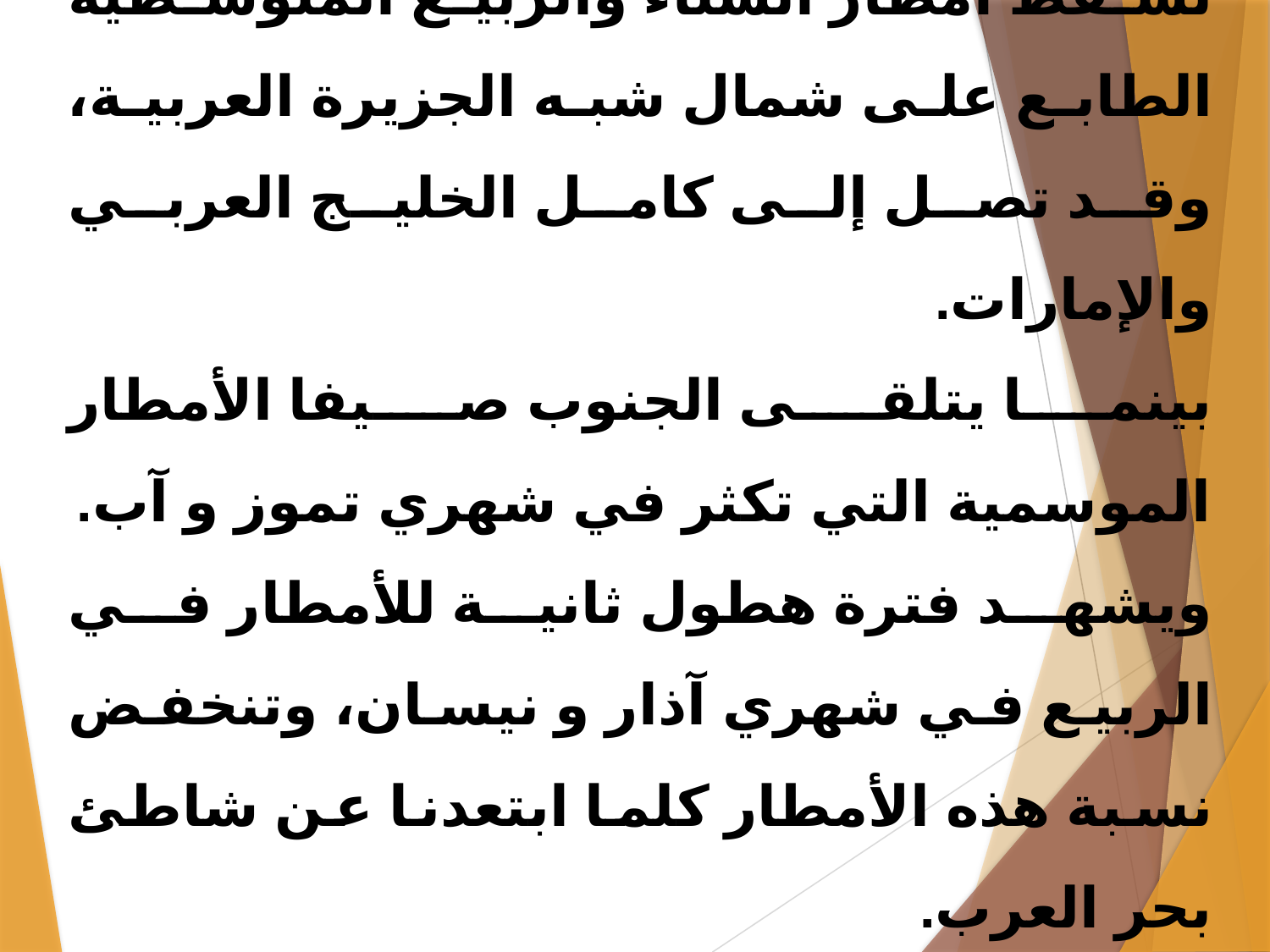

تسقط أمطار الشتاء والربيع المتوسطية الطابع على شمال شبه الجزيرة العربية، وقد تصل إلى كامل الخليج العربي والإمارات.
بينما يتلقى الجنوب صيفا الأمطار الموسمية التي تكثر في شهري تموز و آب.
ويشهد فترة هطول ثانية للأمطار في الربيع في شهري آذار و نيسان، وتنخفض نسبة هذه الأمطار كلما ابتعدنا عن شاطئ بحر العرب.